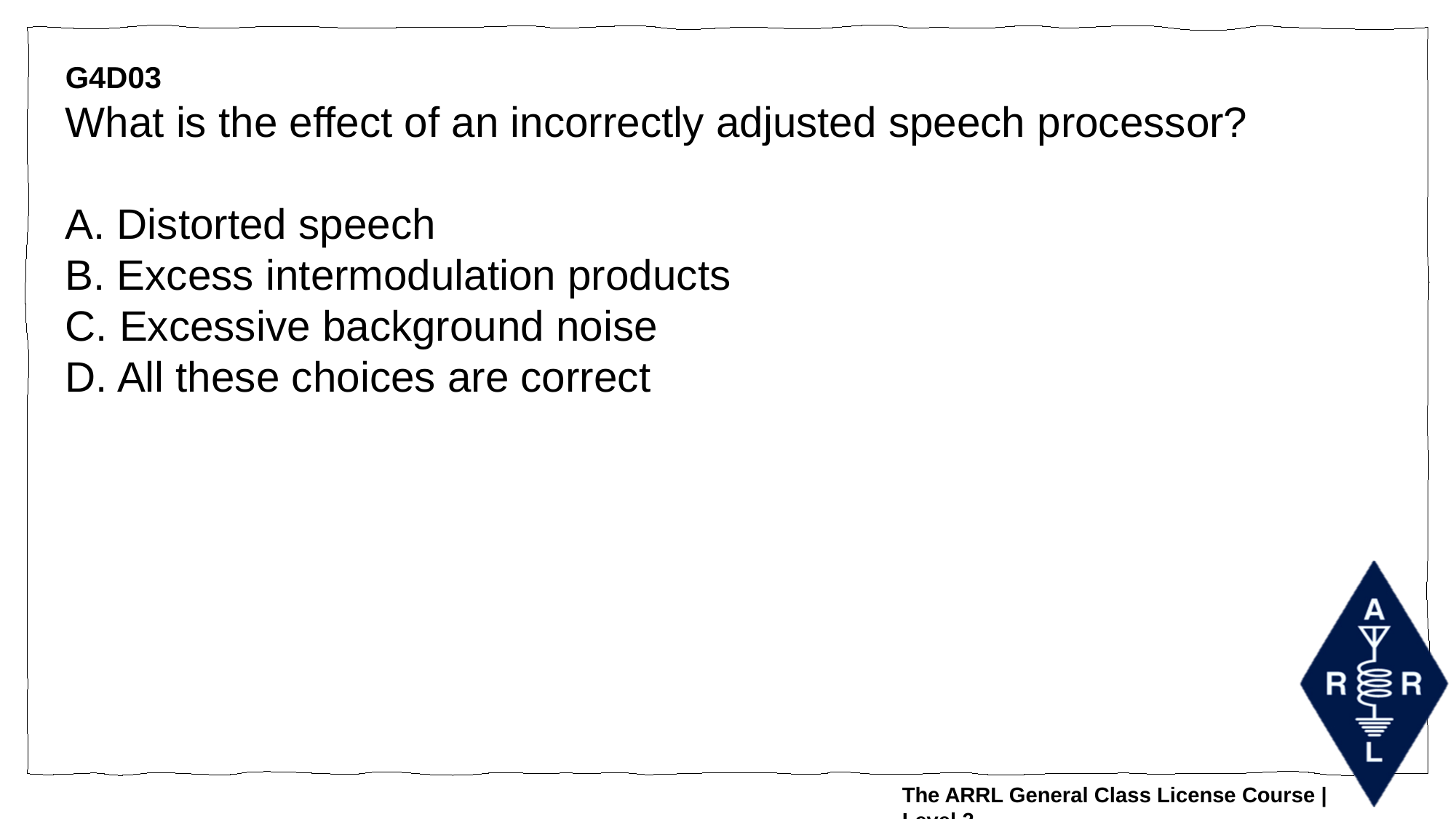

G4D03
What is the effect of an incorrectly adjusted speech processor?

A. Distorted speech
B. Excess intermodulation products
C. Excessive background noise
D. All these choices are correct